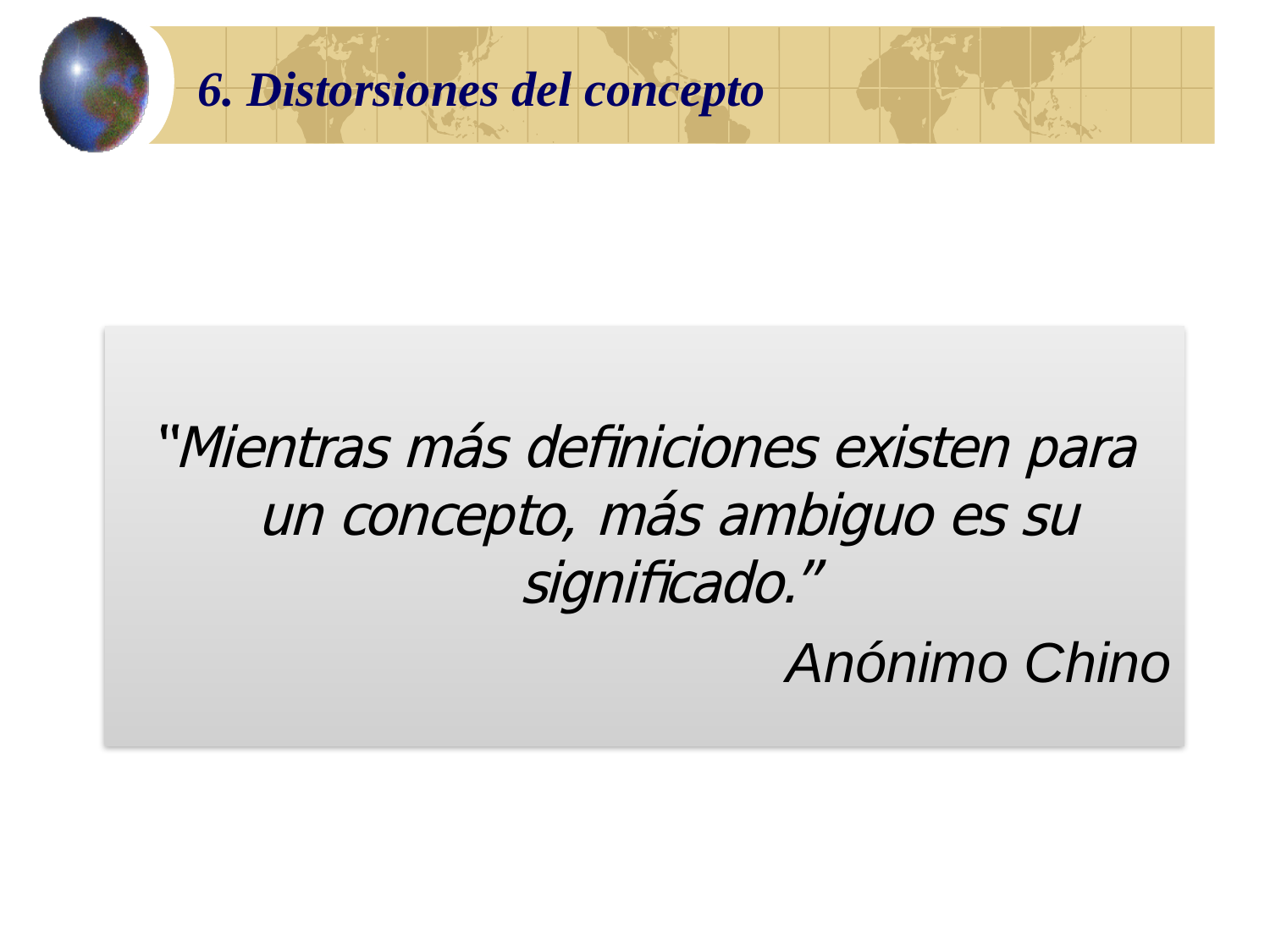

# 6. Distorsiones del concepto

“Mientras más definiciones existen para un concepto, más ambiguo es su significado.”
Anónimo Chino